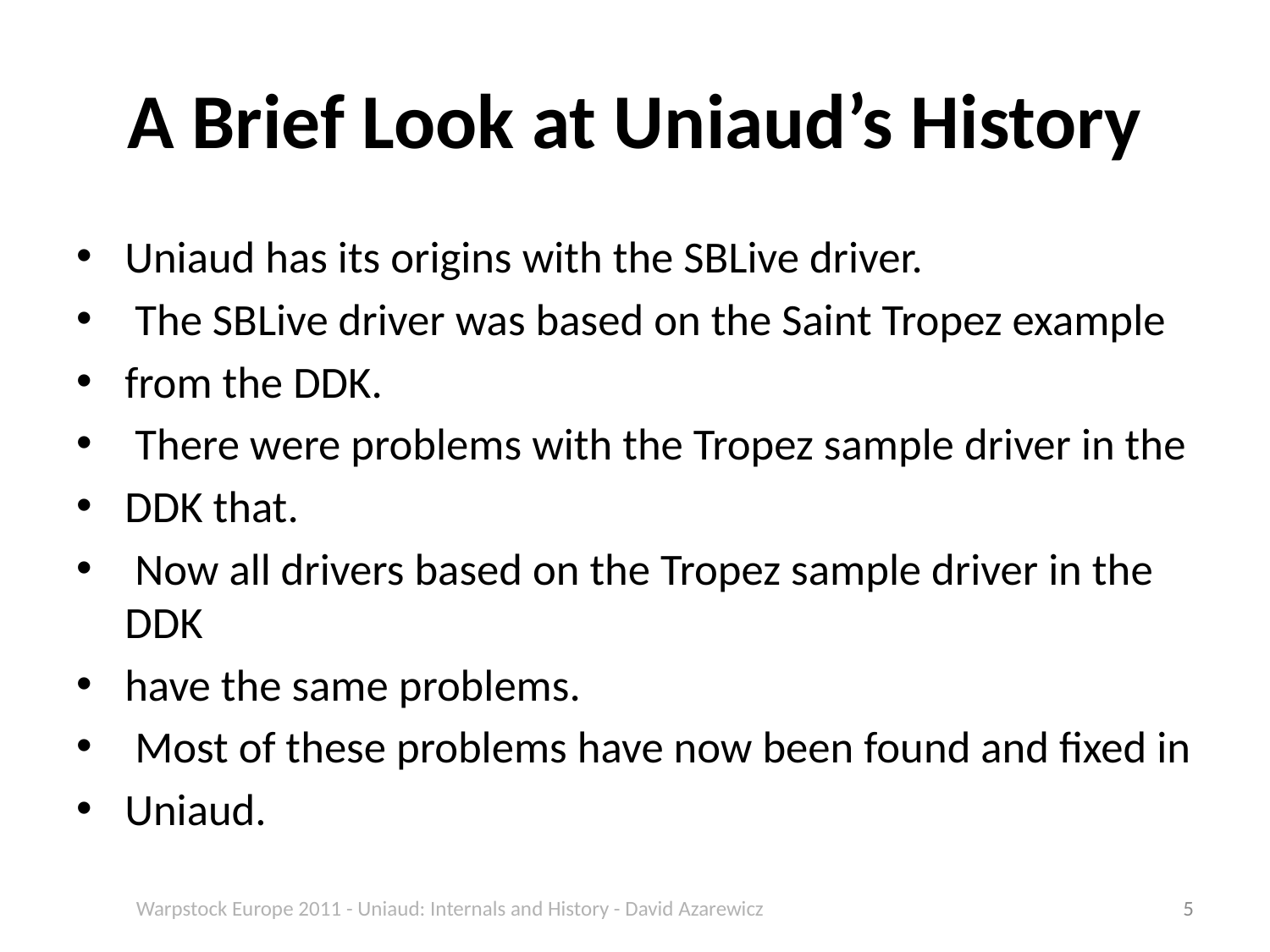

# A Brief Look at Uniaud’s History
Uniaud has its origins with the SBLive driver.
 The SBLive driver was based on the Saint Tropez example
from the DDK.
 There were problems with the Tropez sample driver in the
DDK that.
 Now all drivers based on the Tropez sample driver in the DDK
have the same problems.
 Most of these problems have now been found and fixed in
Uniaud.
Warpstock Europe 2011 - Uniaud: Internals and History - David Azarewicz
5